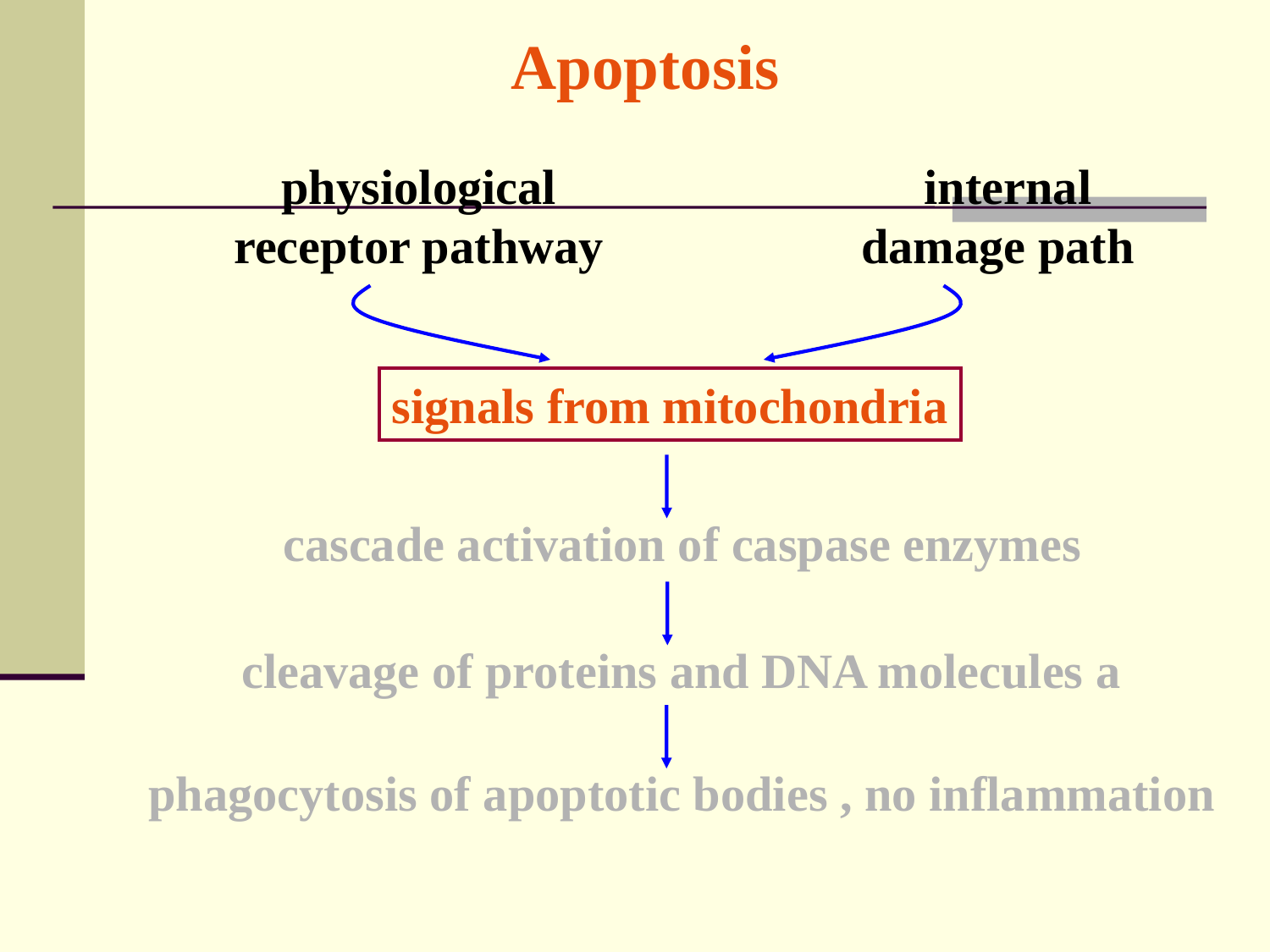

Apoptosis
    physiological                              internal
receptor pathway                     damage path

signals from mitochondria

cascade activation of caspase enzymes

cleavage of proteins and DNA molecules a

phagocytosis of apoptotic bodies , no inflammation